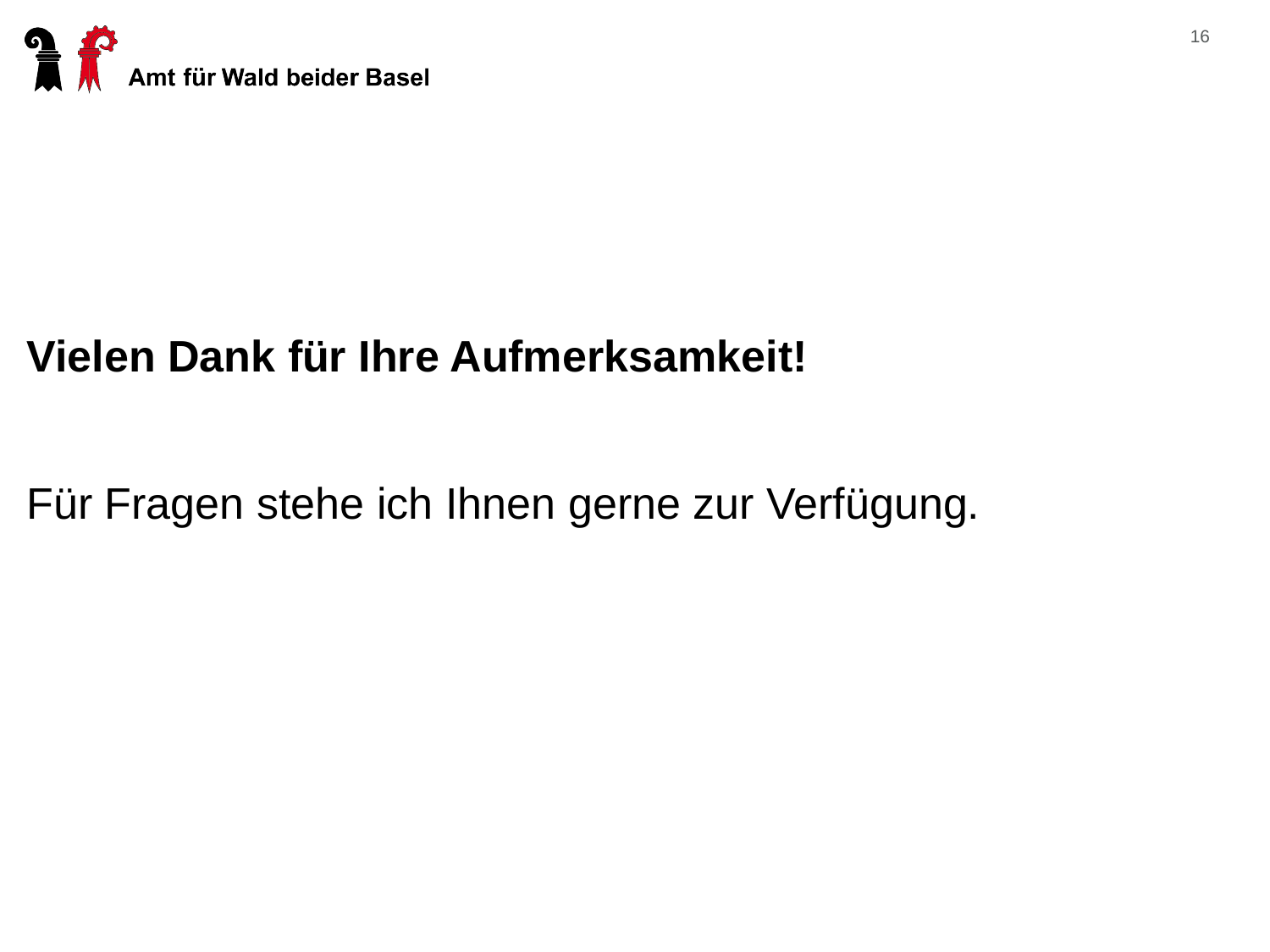

16
# Vielen Dank für Ihre Aufmerksamkeit! Für Fragen stehe ich Ihnen gerne zur Verfügung.